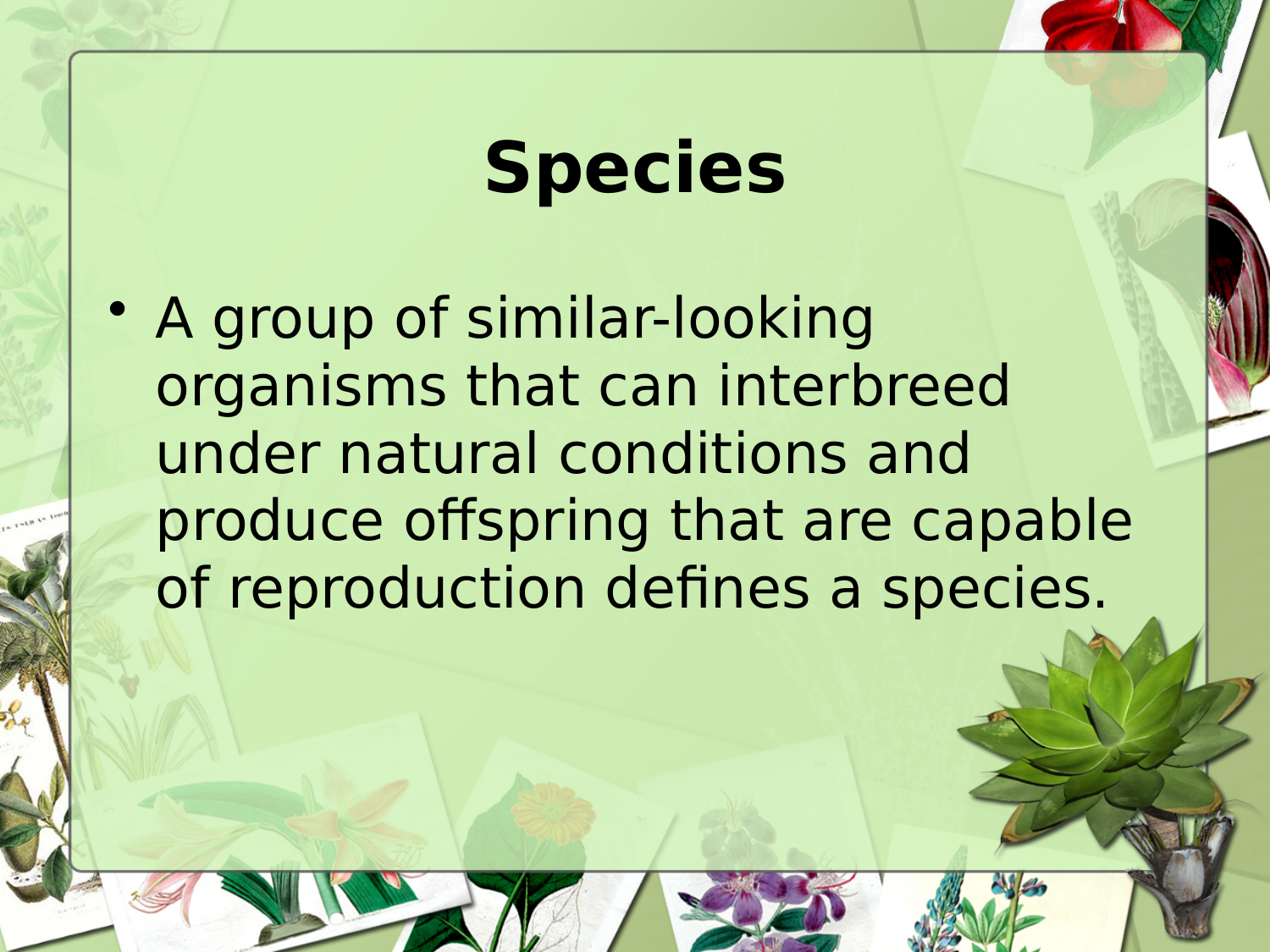

# Species
A group of similar-looking organisms that can interbreed under natural conditions and produce offspring that are capable of reproduction defines a species.